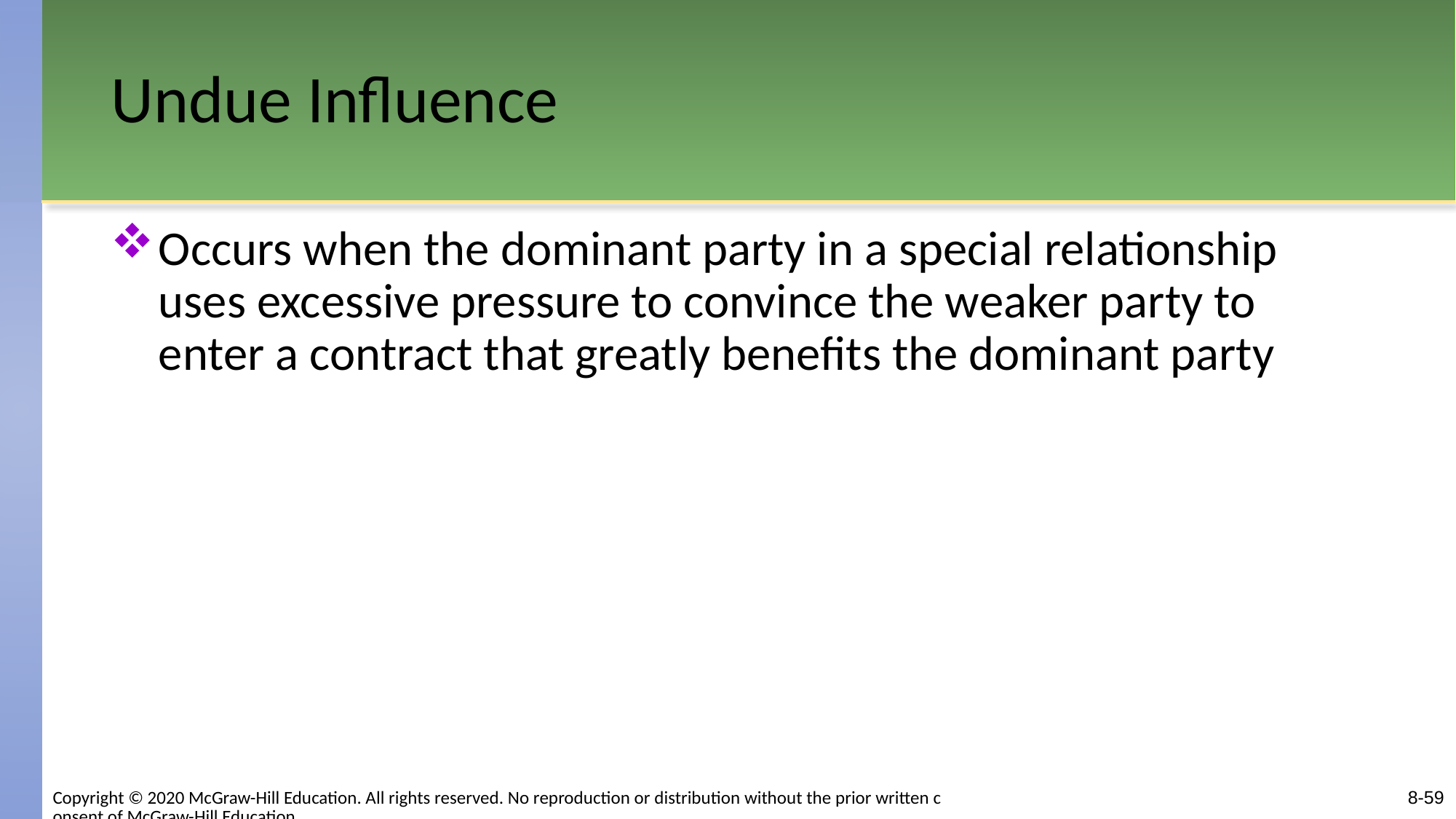

# Undue Influence
Occurs when the dominant party in a special relationship uses excessive pressure to convince the weaker party to enter a contract that greatly benefits the dominant party

8-59
Copyright © 2020 McGraw-Hill Education. All rights reserved. No reproduction or distribution without the prior written consent of McGraw-Hill Education.